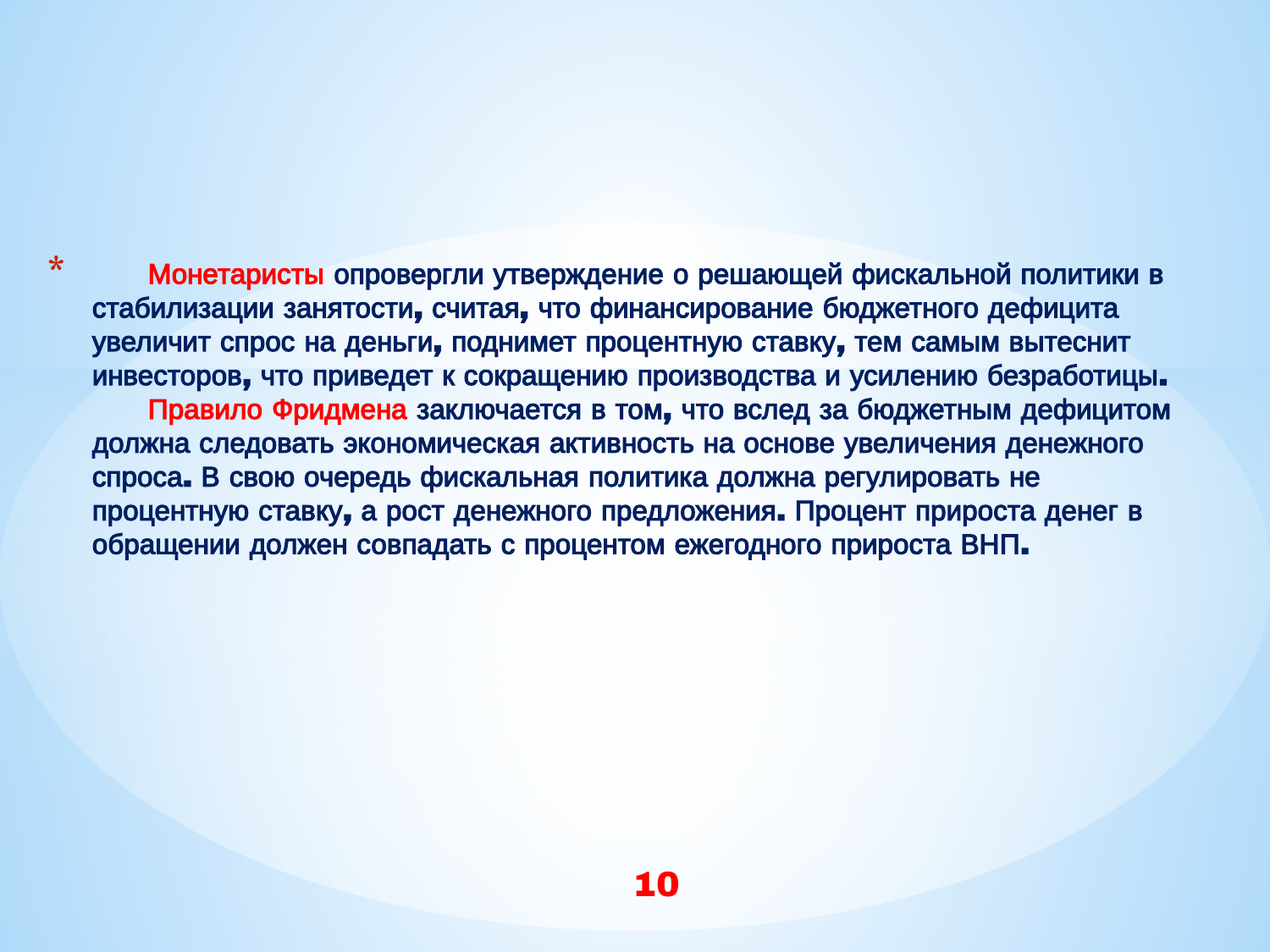

# Монетаристы опровергли утверждение о решающей фискальной политики в стабилизации занятости, считая, что финансирование бюджетного дефицита увеличит спрос на деньги, поднимет процентную ставку, тем самым вытеснит инвесторов, что приведет к сокращению производства и усилению безработицы. Правило Фридмена заключается в том, что вслед за бюджетным дефицитом должна следовать экономическая активность на основе увеличения денежного спроса. В свою очередь фискальная политика должна регулировать не процентную ставку, а рост денежного предложения. Процент прироста денег в обращении должен совпадать с процентом ежегодного прироста ВНП.

10